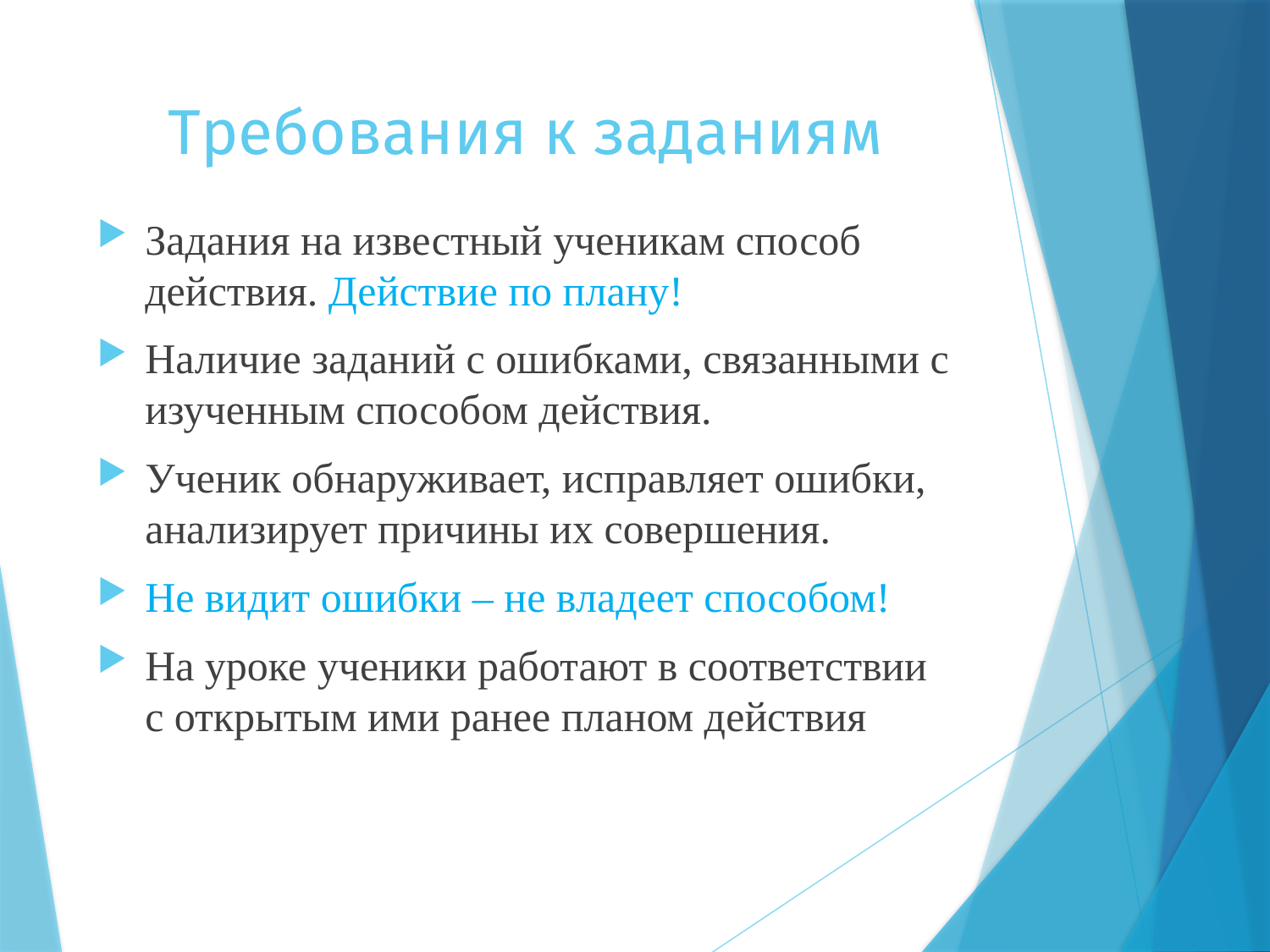

# Требования к заданиям
Задания на известный ученикам способ действия. Действие по плану!
Наличие заданий с ошибками, связанными с изученным способом действия.
Ученик обнаруживает, исправляет ошибки, анализирует причины их совершения.
Не видит ошибки – не владеет способом!
На уроке ученики работают в соответствии с открытым ими ранее планом действия